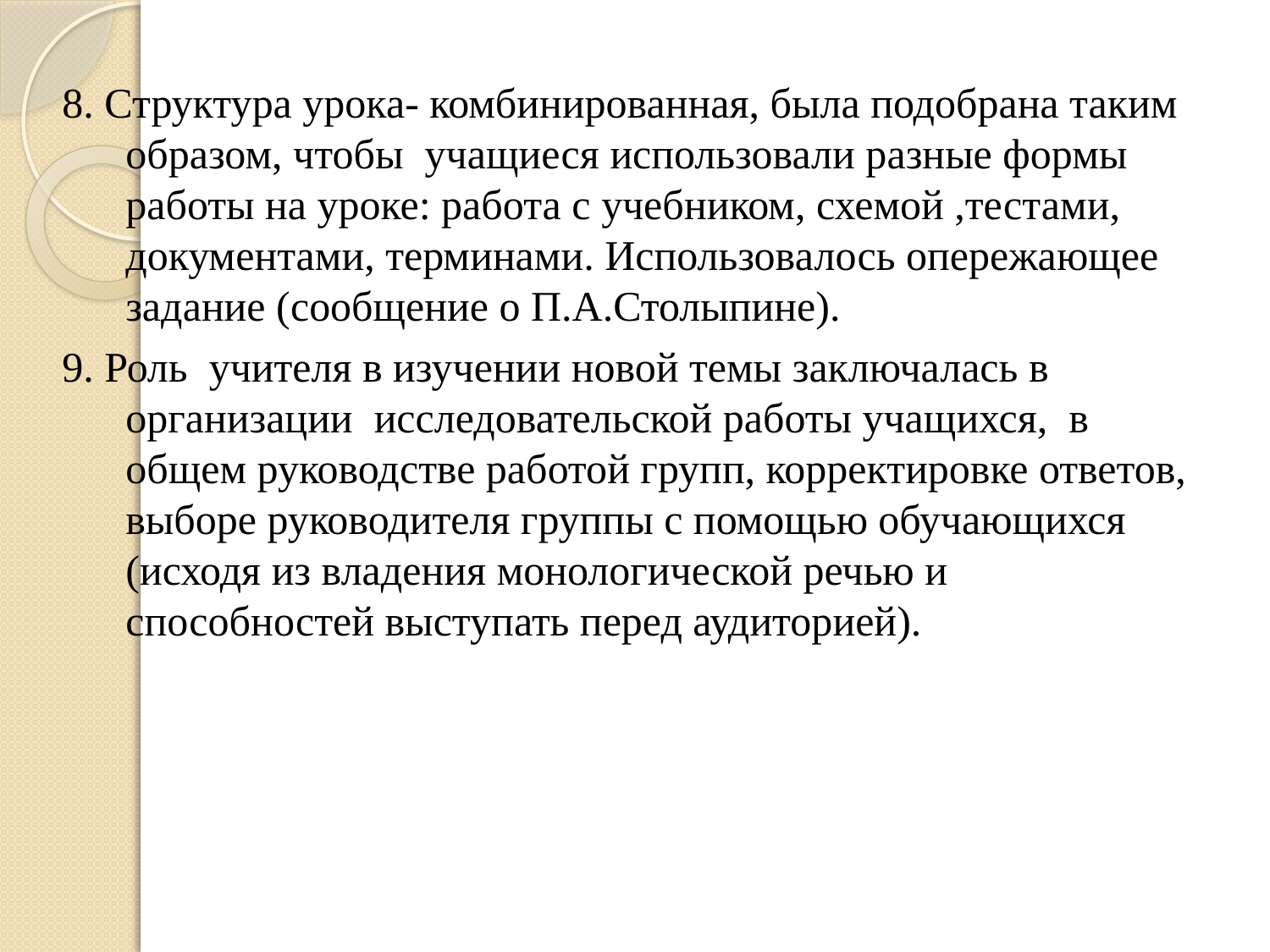

8. Структура урока- комбинированная, была подобрана таким образом, чтобы  учащиеся использовали разные формы работы на уроке: работа с учебником, схемой ,тестами, документами, терминами. Использовалось опережающее задание (сообщение о П.А.Столыпине).
9. Роль  учителя в изучении новой темы заключалась в организации  исследовательской работы учащихся,  в общем руководстве работой групп, корректировке ответов,  выборе руководителя группы с помощью обучающихся (исходя из владения монологической речью и  способностей выступать перед аудиторией).